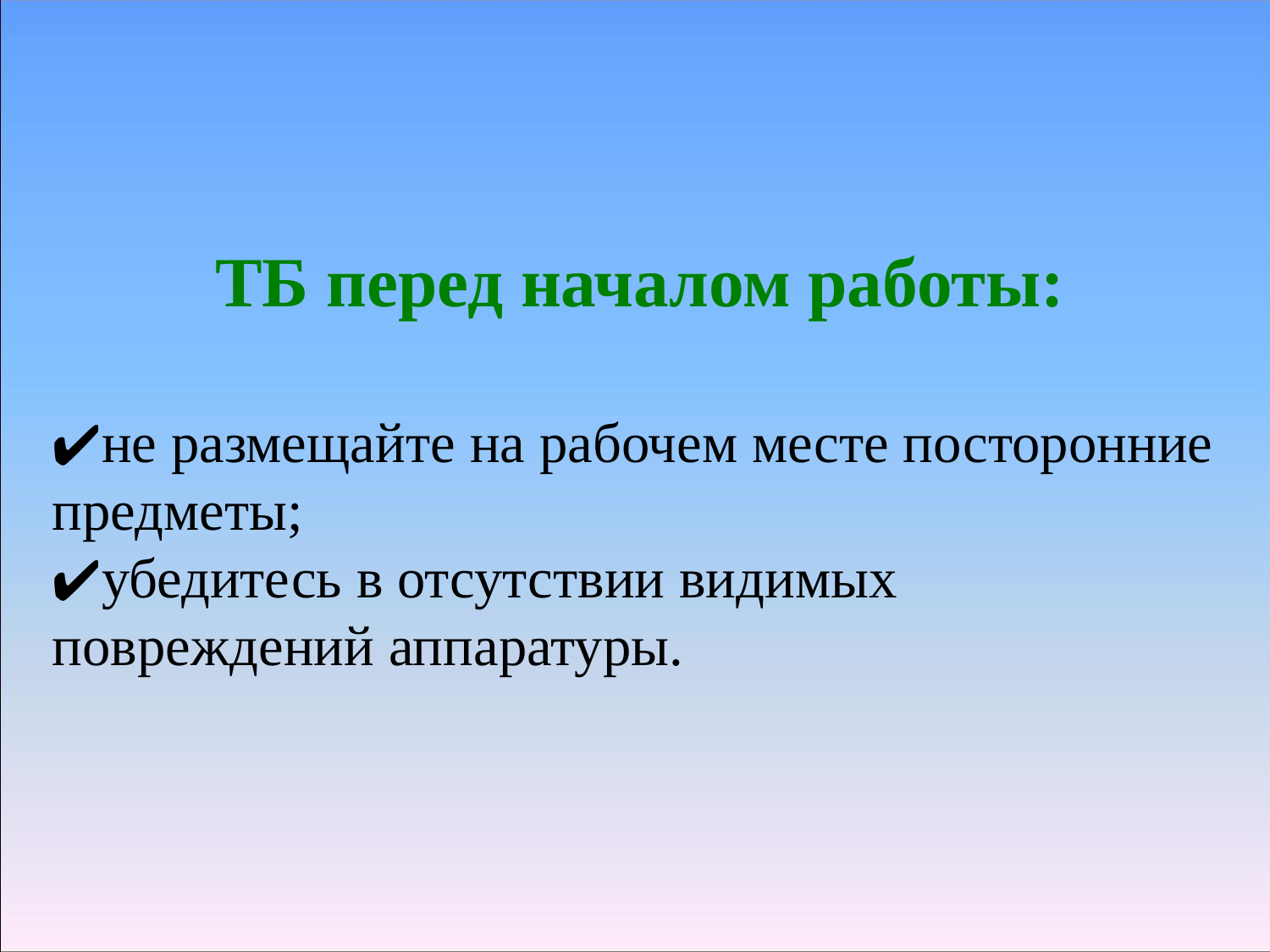

ТБ перед началом работы:

не размещайте на рабочем месте посторонние предметы;
убедитесь в отсутствии видимых повреждений аппаратуры.